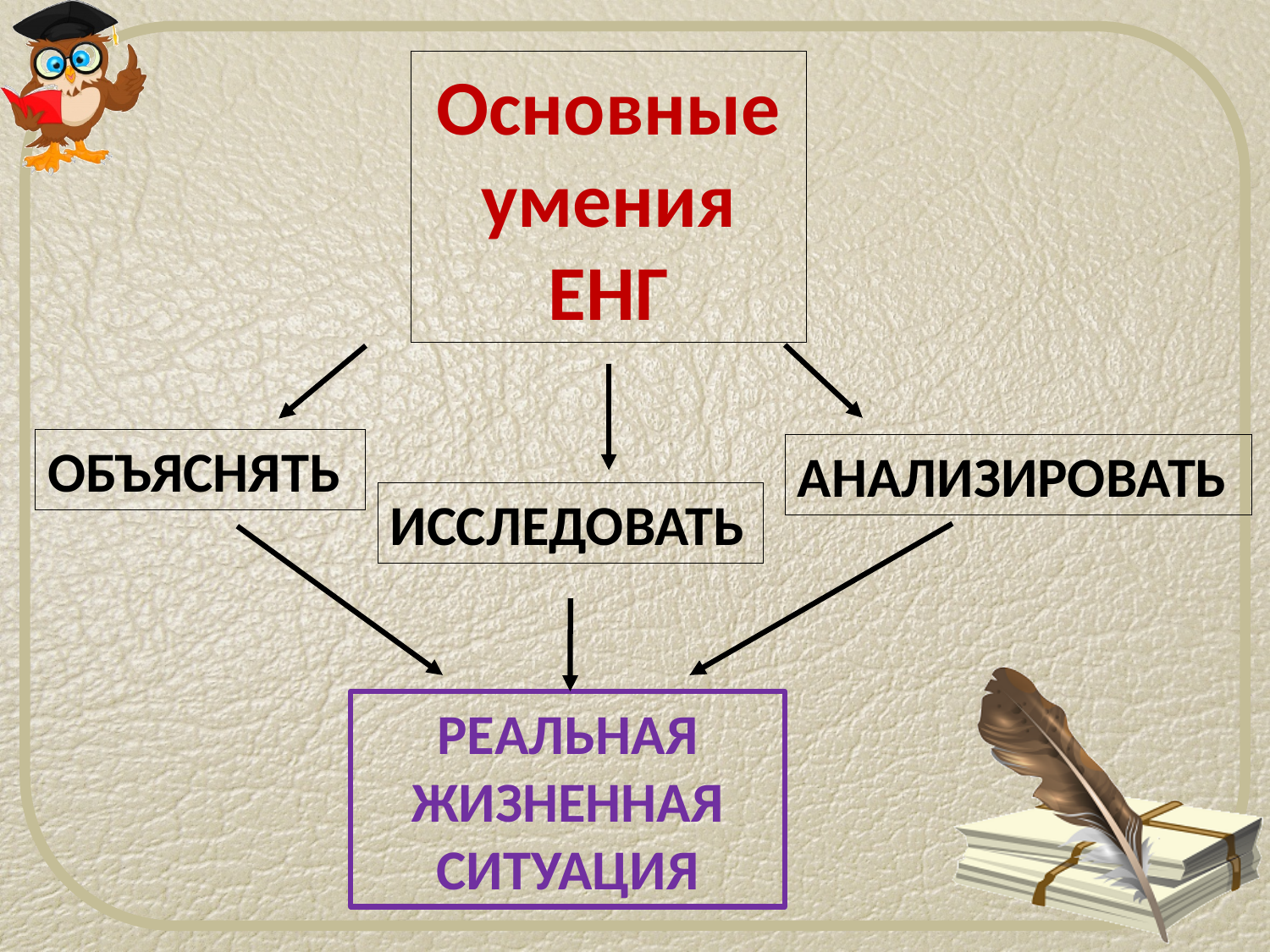

Основные умения ЕНГ
ОБЪЯСНЯТЬ
АНАЛИЗИРОВАТЬ
ИССЛЕДОВАТЬ
РЕАЛЬНАЯ ЖИЗНЕННАЯ СИТУАЦИЯ